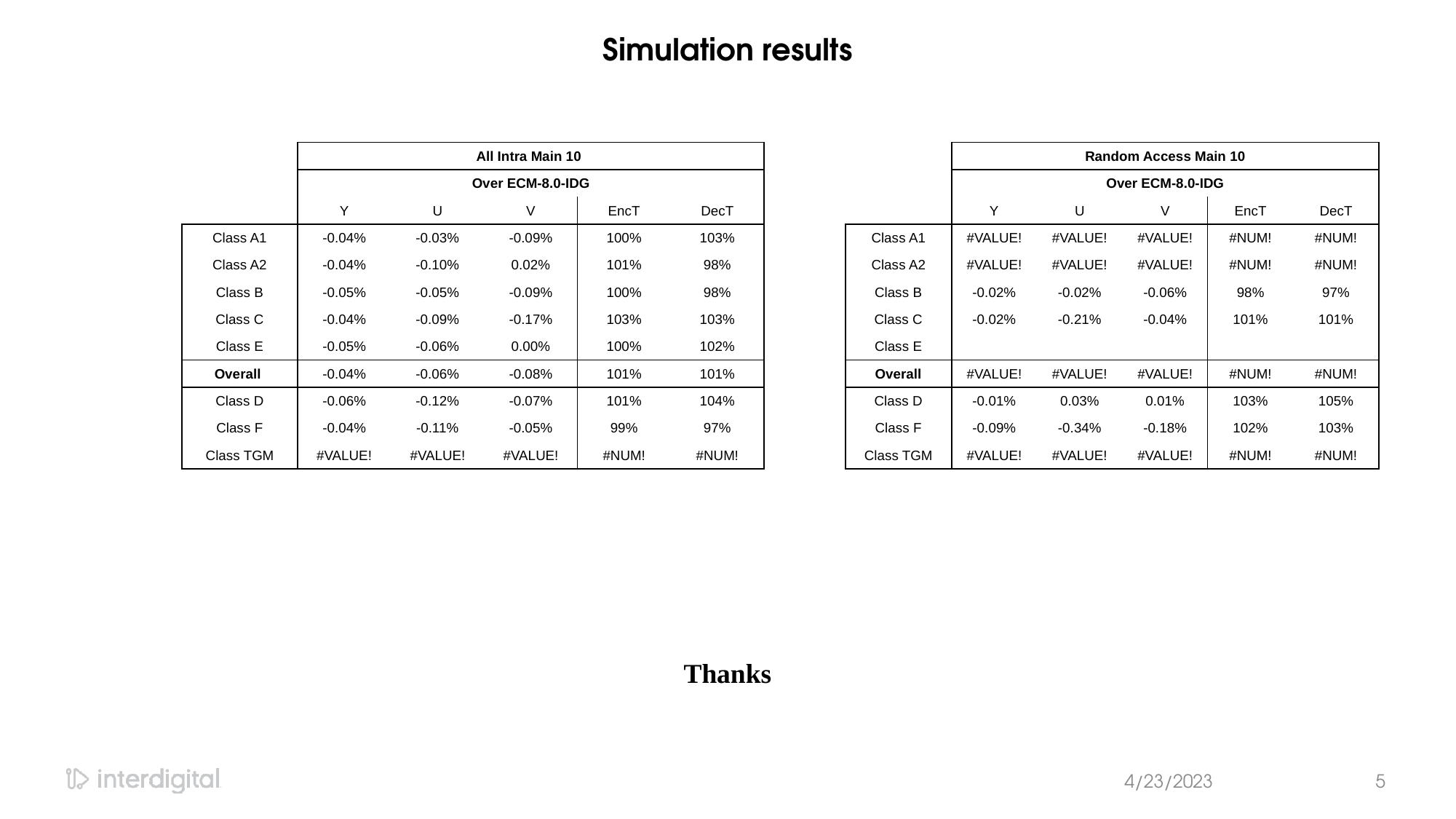

Simulation results
|  | All Intra Main 10 |  |  |  |  |
| --- | --- | --- | --- | --- | --- |
|  | Over ECM-8.0-IDG |  |  |  |  |
|  | Y | U | V | EncT | DecT |
| Class A1 | -0.04% | -0.03% | -0.09% | 100% | 103% |
| Class A2 | -0.04% | -0.10% | 0.02% | 101% | 98% |
| Class B | -0.05% | -0.05% | -0.09% | 100% | 98% |
| Class C | -0.04% | -0.09% | -0.17% | 103% | 103% |
| Class E | -0.05% | -0.06% | 0.00% | 100% | 102% |
| Overall | -0.04% | -0.06% | -0.08% | 101% | 101% |
| Class D | -0.06% | -0.12% | -0.07% | 101% | 104% |
| Class F | -0.04% | -0.11% | -0.05% | 99% | 97% |
| Class TGM | #VALUE! | #VALUE! | #VALUE! | #NUM! | #NUM! |
|  | Random Access Main 10 |  |  |  |  |
| --- | --- | --- | --- | --- | --- |
|  | Over ECM-8.0-IDG |  |  |  |  |
|  | Y | U | V | EncT | DecT |
| Class A1 | #VALUE! | #VALUE! | #VALUE! | #NUM! | #NUM! |
| Class A2 | #VALUE! | #VALUE! | #VALUE! | #NUM! | #NUM! |
| Class B | -0.02% | -0.02% | -0.06% | 98% | 97% |
| Class C | -0.02% | -0.21% | -0.04% | 101% | 101% |
| Class E |  |  |  |  |  |
| Overall | #VALUE! | #VALUE! | #VALUE! | #NUM! | #NUM! |
| Class D | -0.01% | 0.03% | 0.01% | 103% | 105% |
| Class F | -0.09% | -0.34% | -0.18% | 102% | 103% |
| Class TGM | #VALUE! | #VALUE! | #VALUE! | #NUM! | #NUM! |
Thanks
4/23/2023
5